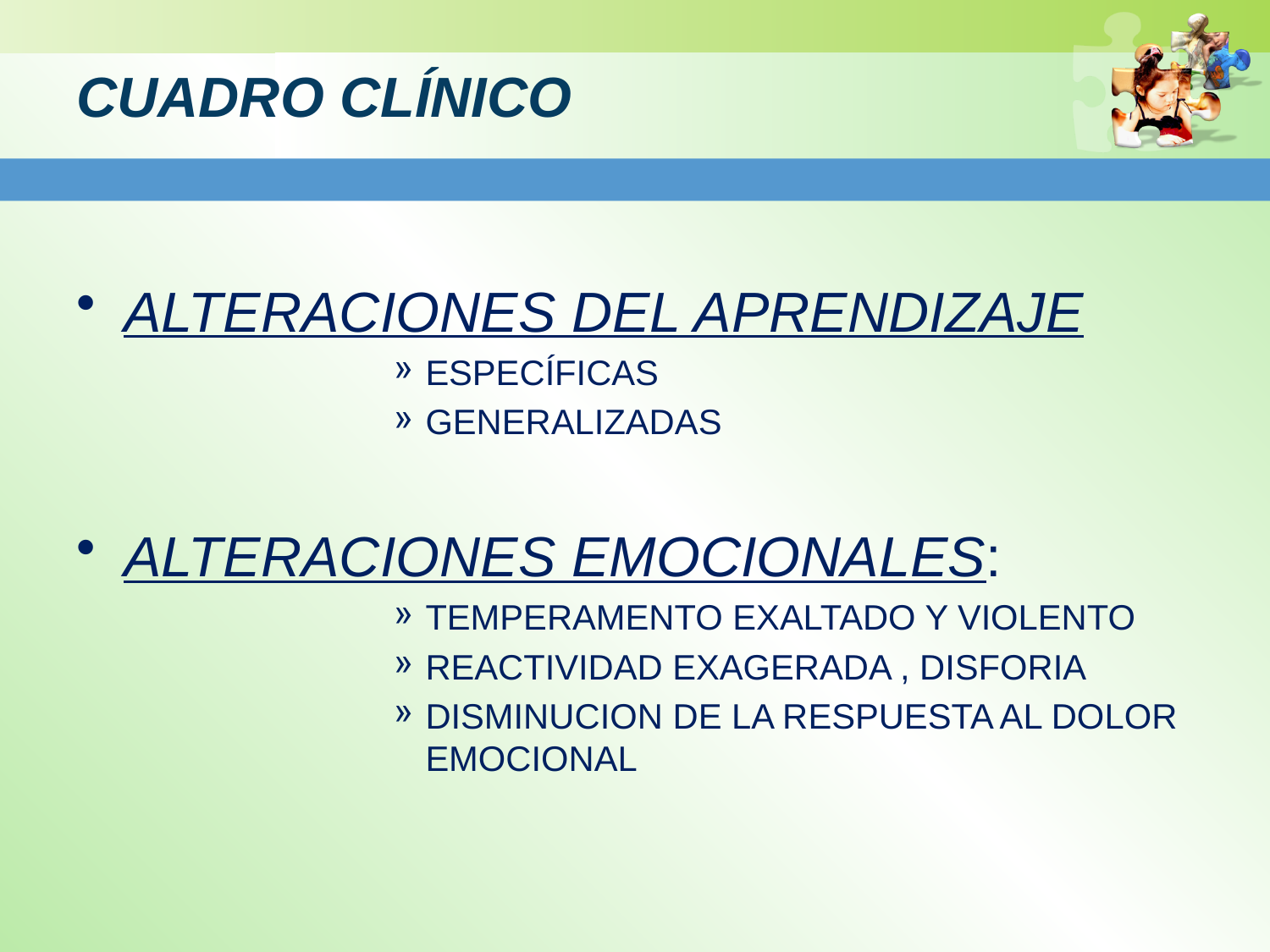

# CUADRO CLÍNICO
ALTERACIONES DEL APRENDIZAJE
ESPECÍFICAS
GENERALIZADAS

ALTERACIONES EMOCIONALES:
TEMPERAMENTO EXALTADO Y VIOLENTO
REACTIVIDAD EXAGERADA , DISFORIA
DISMINUCION DE LA RESPUESTA AL DOLOR  EMOCIONAL